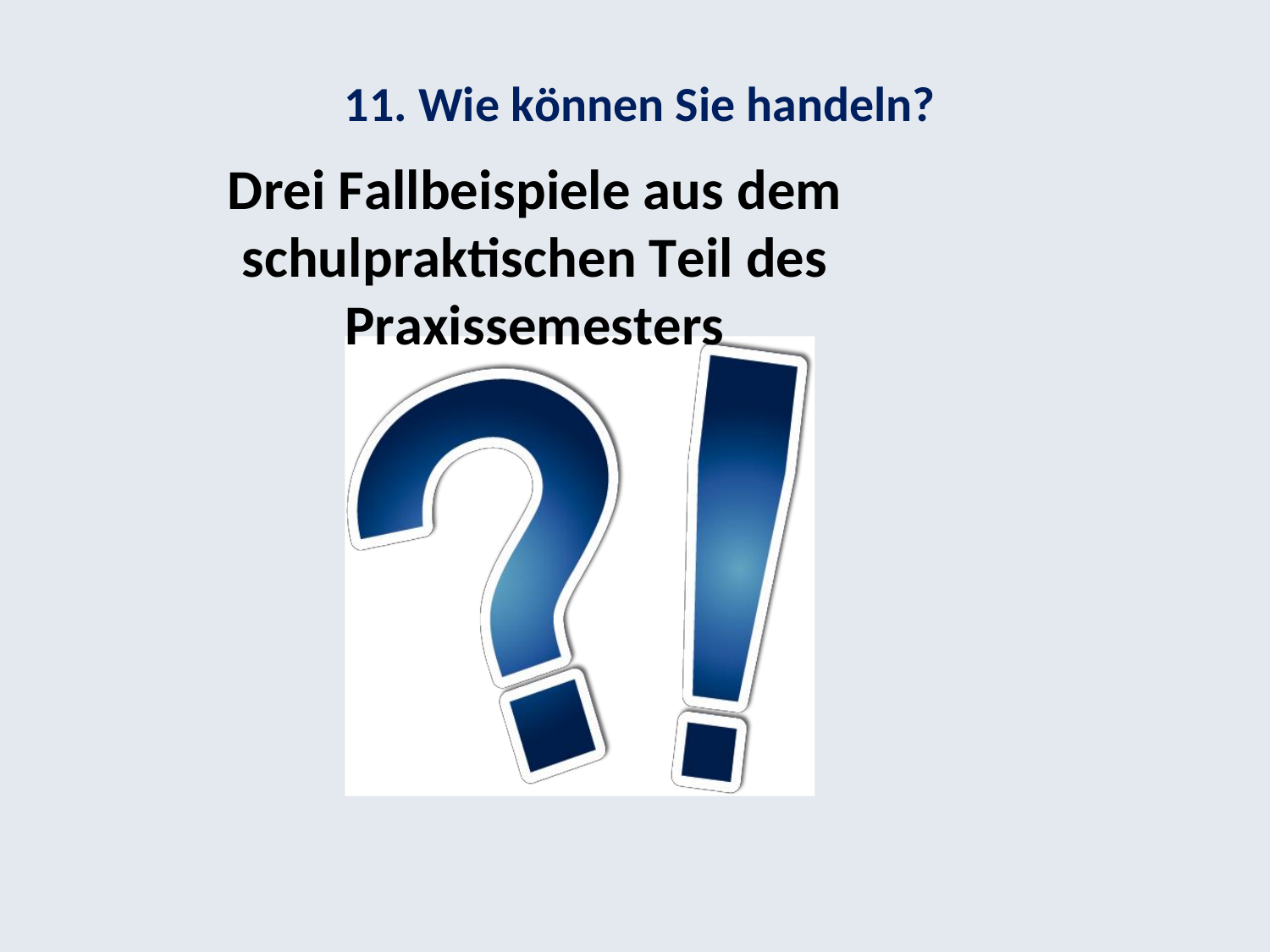

11. Wie können Sie handeln?
Drei Fallbeispiele aus dem schulpraktischen Teil des Praxissemesters